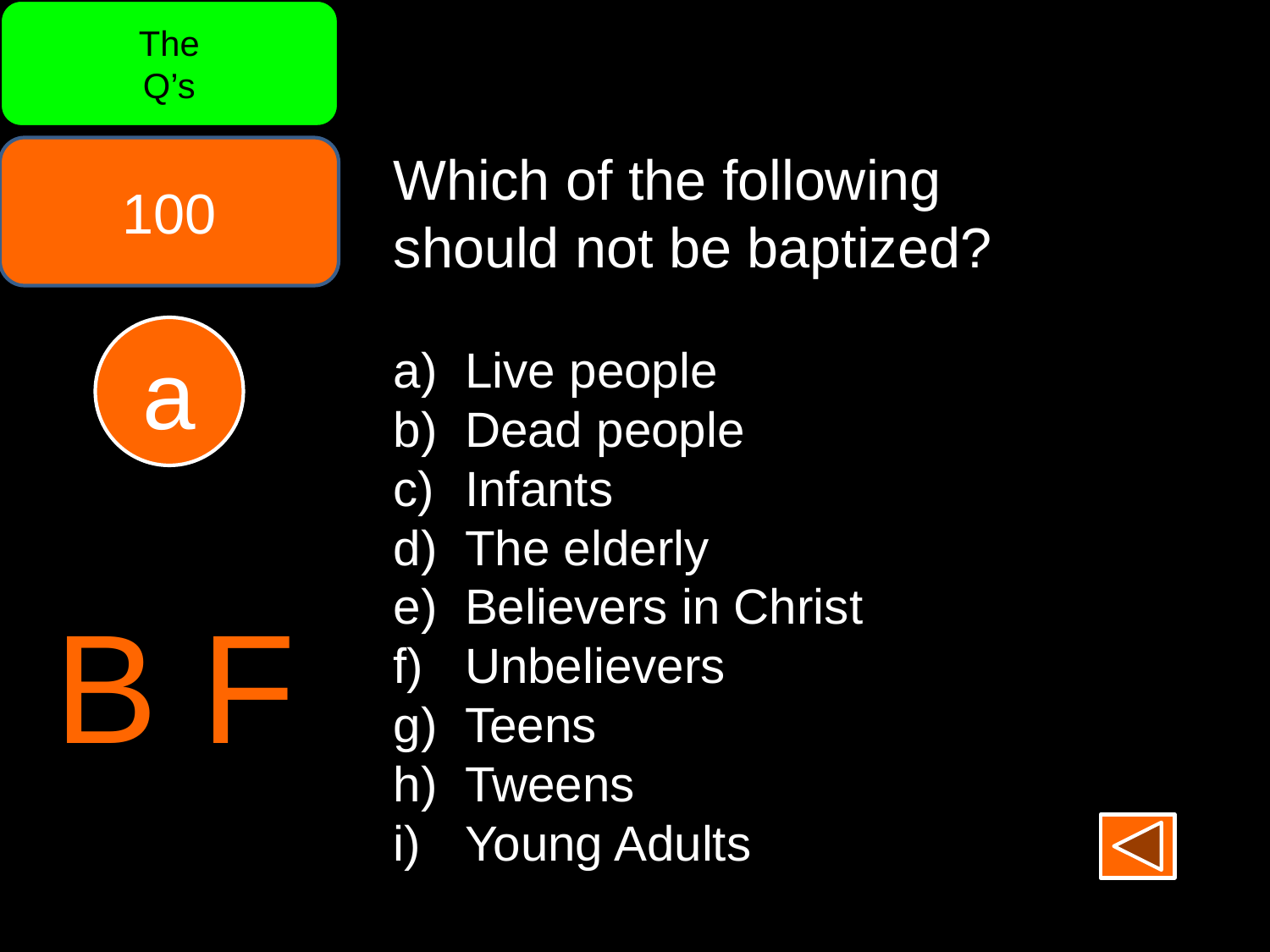

The
Q’s
100
Which of the following
should not be baptized?

Live people
Dead people
Infants
The elderly
Believers in Christ
Unbelievers
Teens
Tweens
Young Adults
a
B F